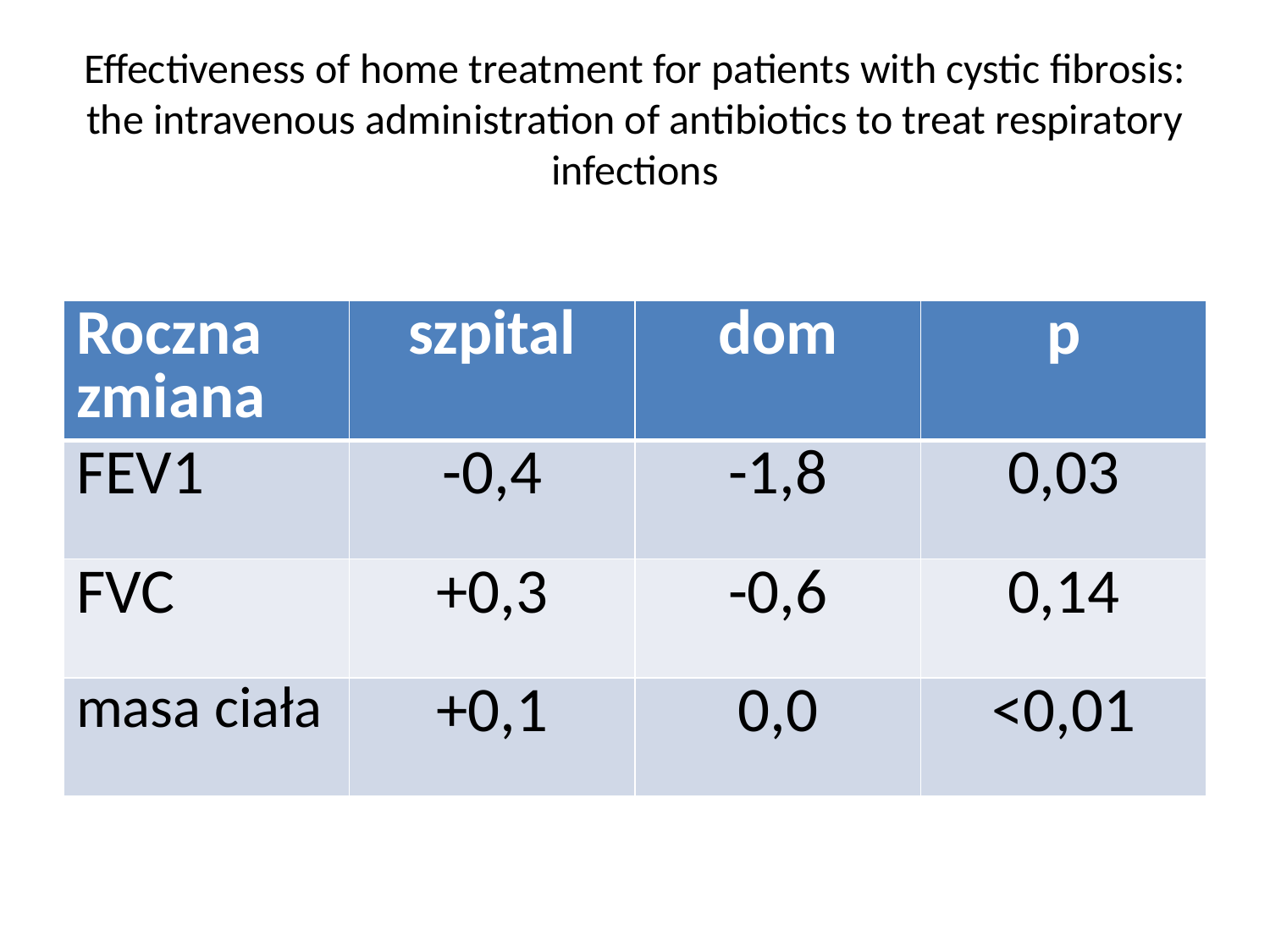

# Effectiveness of home treatment for patients with cystic fibrosis: the intravenous administration of antibiotics to treat respiratory infections
| Roczna zmiana | szpital | dom | p |
| --- | --- | --- | --- |
| FEV1 | -0,4 | -1,8 | 0,03 |
| FVC | +0,3 | -0,6 | 0,14 |
| masa ciała | +0,1 | 0,0 | <0,01 |